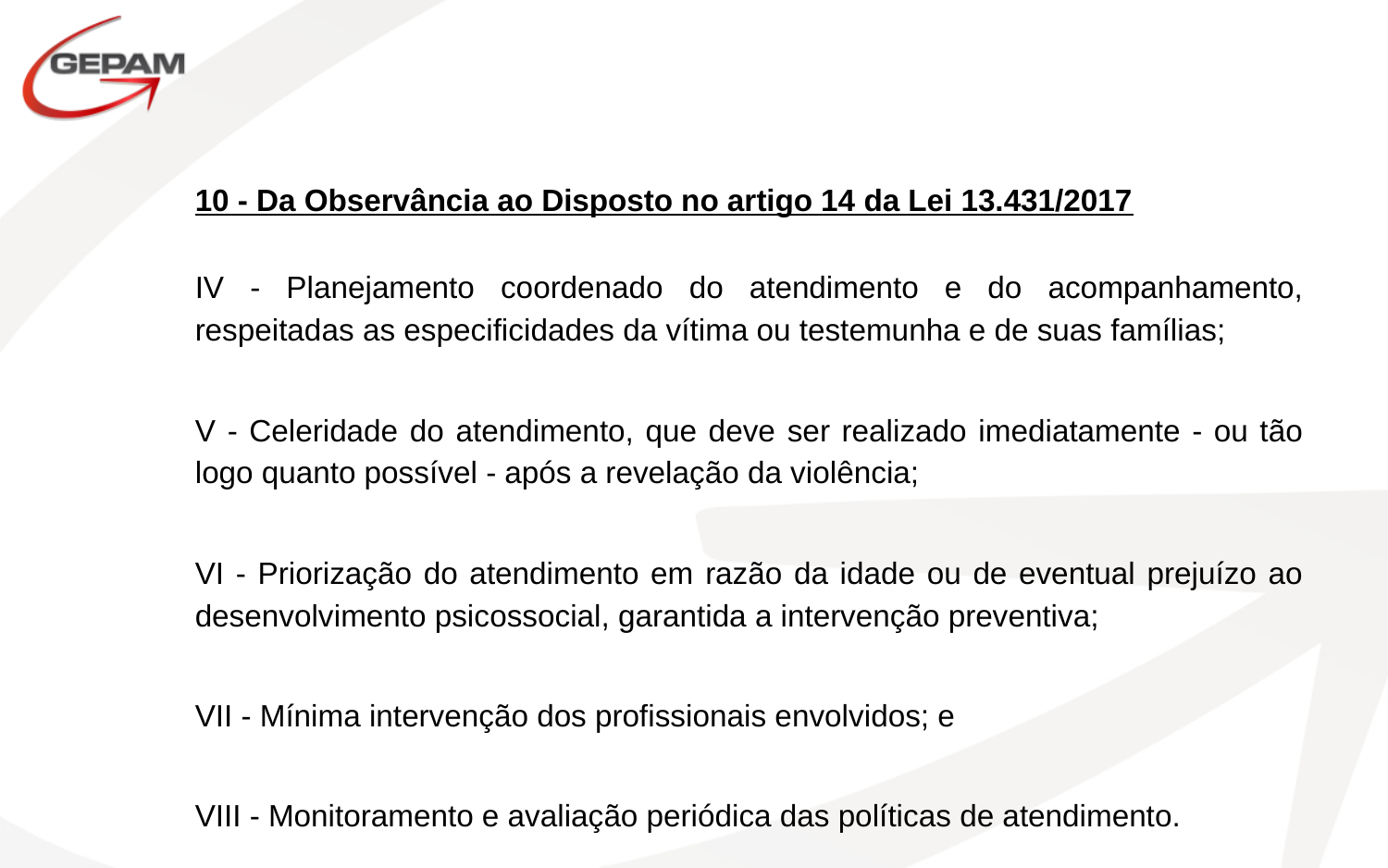

10 - Da Observância ao Disposto no artigo 14 da Lei 13.431/2017
IV - Planejamento coordenado do atendimento e do acompanhamento, respeitadas as especificidades da vítima ou testemunha e de suas famílias;
V - Celeridade do atendimento, que deve ser realizado imediatamente - ou tão logo quanto possível - após a revelação da violência;
VI - Priorização do atendimento em razão da idade ou de eventual prejuízo ao desenvolvimento psicossocial, garantida a intervenção preventiva;
VII - Mínima intervenção dos profissionais envolvidos; e
VIII - Monitoramento e avaliação periódica das políticas de atendimento.